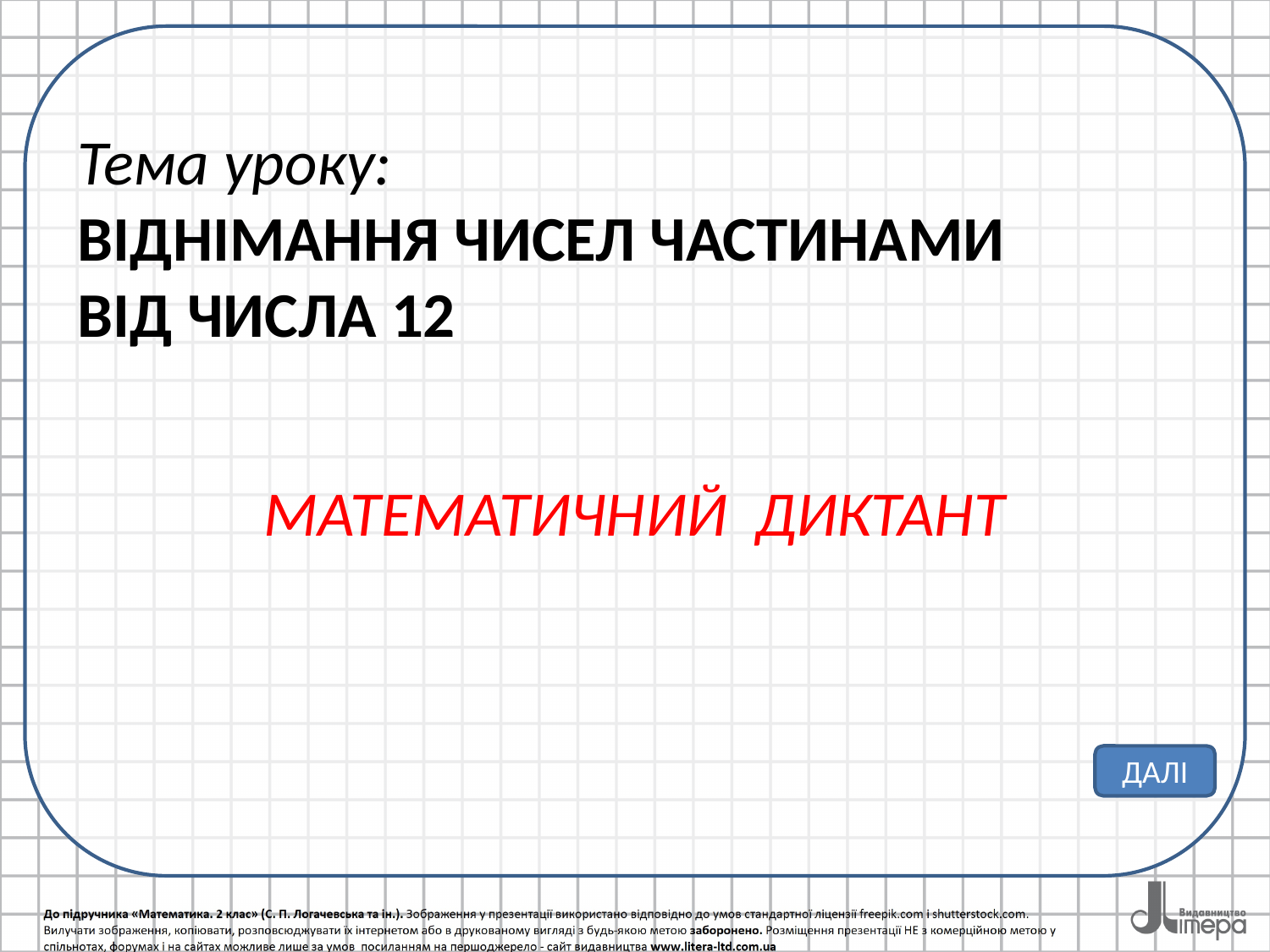

# Тема уроку: ВІДНІМАННЯ ЧИСЕЛ ЧАСТИНАМИ ВІД ЧИСЛА 12
МАТЕМАТИЧНИЙ  ДИКТАНТ
ДАЛІ